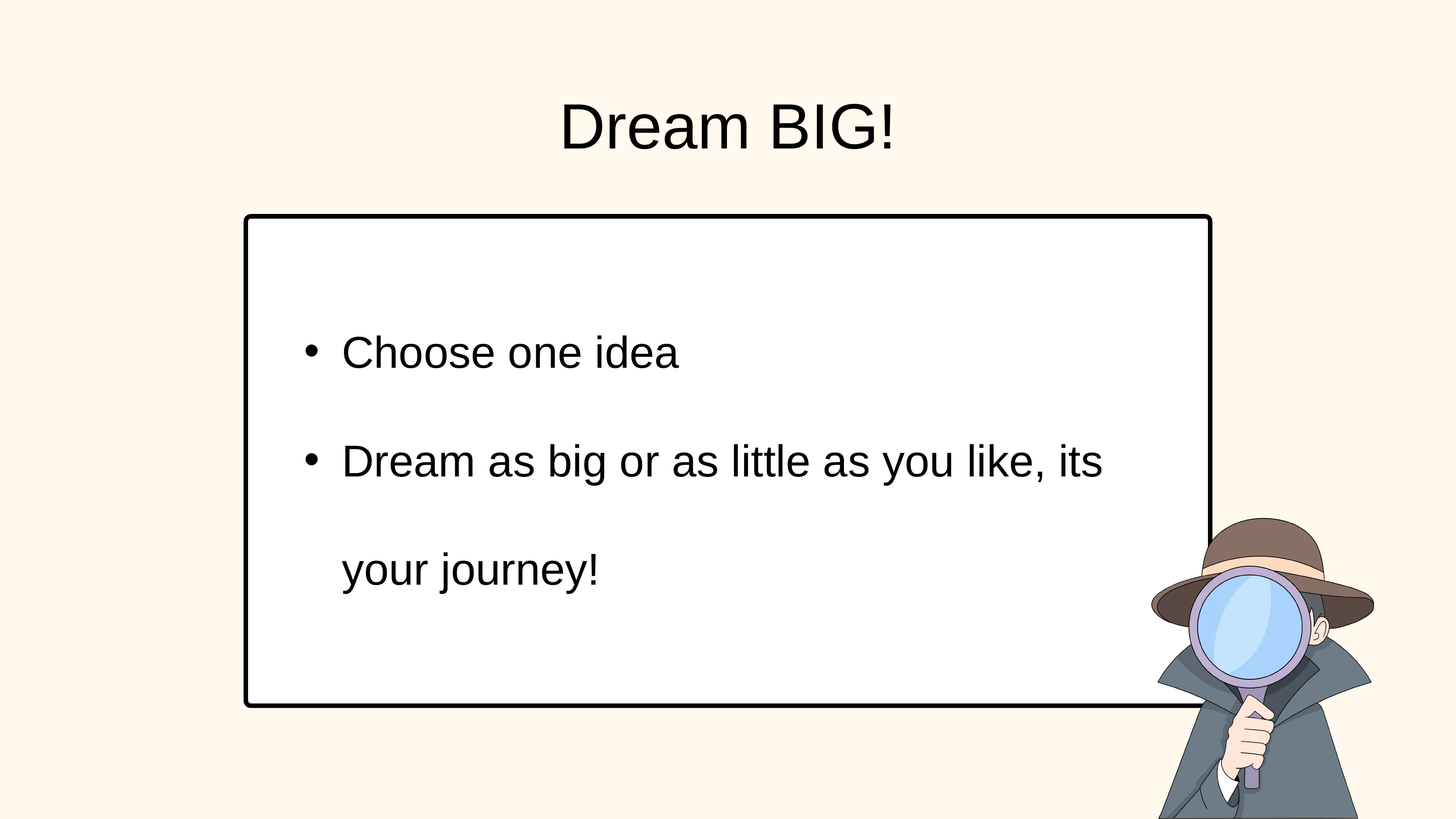

Dream BIG!

Choose one idea
Dream as big or as little as you like, its your journey!